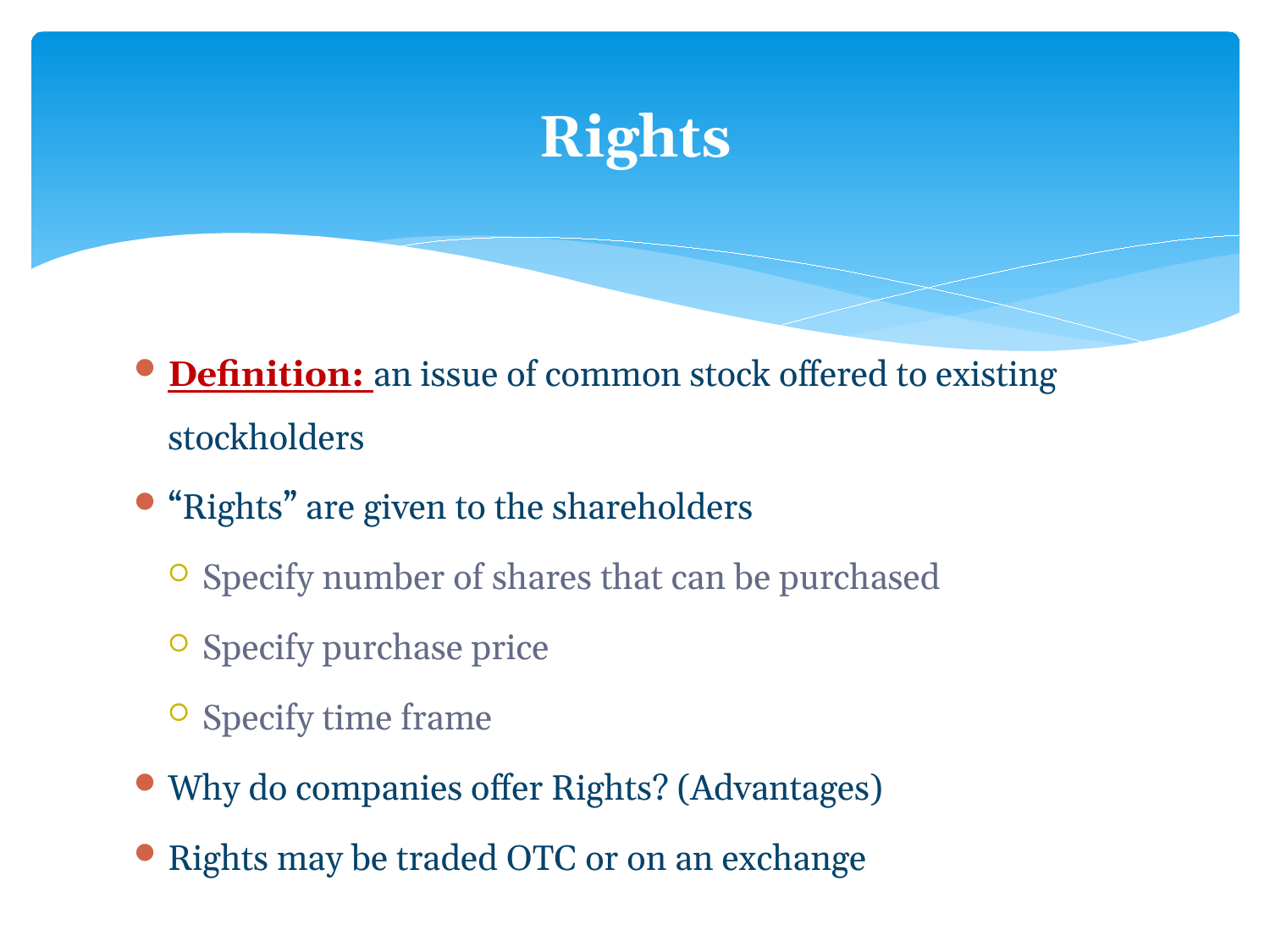

# Rights
Definition: an issue of common stock offered to existing stockholders
“Rights” are given to the shareholders
Specify number of shares that can be purchased
Specify purchase price
Specify time frame
Why do companies offer Rights? (Advantages)
Rights may be traded OTC or on an exchange